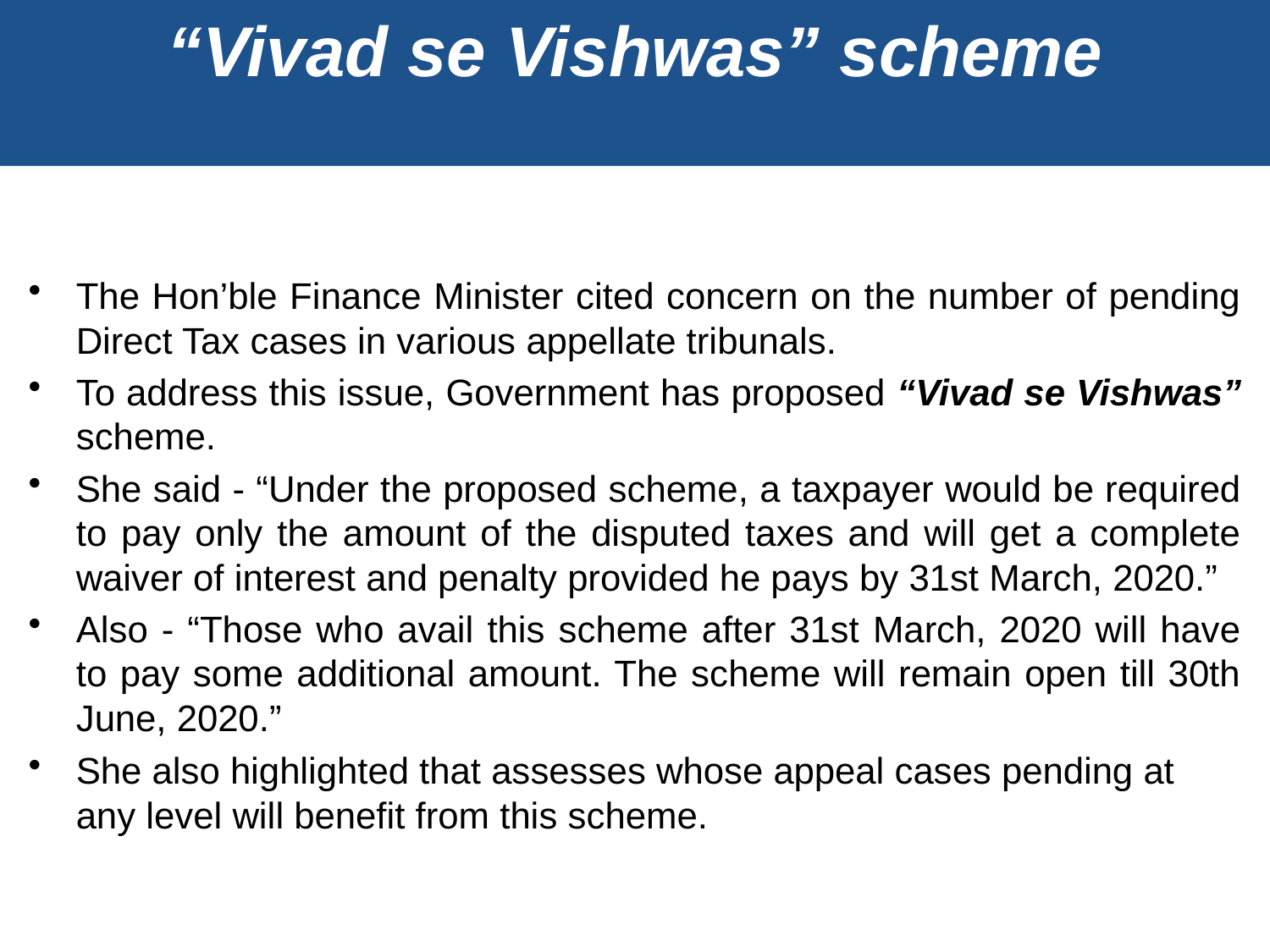

# “Vivad se Vishwas” scheme
The Hon’ble Finance Minister cited concern on the number of pending Direct Tax cases in various appellate tribunals.
To address this issue, Government has proposed “Vivad se Vishwas” scheme.
She said - “Under the proposed scheme, a taxpayer would be required to pay only the amount of the disputed taxes and will get a complete waiver of interest and penalty provided he pays by 31st March, 2020.”
Also - “Those who avail this scheme after 31st March, 2020 will have to pay some additional amount. The scheme will remain open till 30th June, 2020.”
She also highlighted that assesses whose appeal cases pending at any level will benefit from this scheme.
49